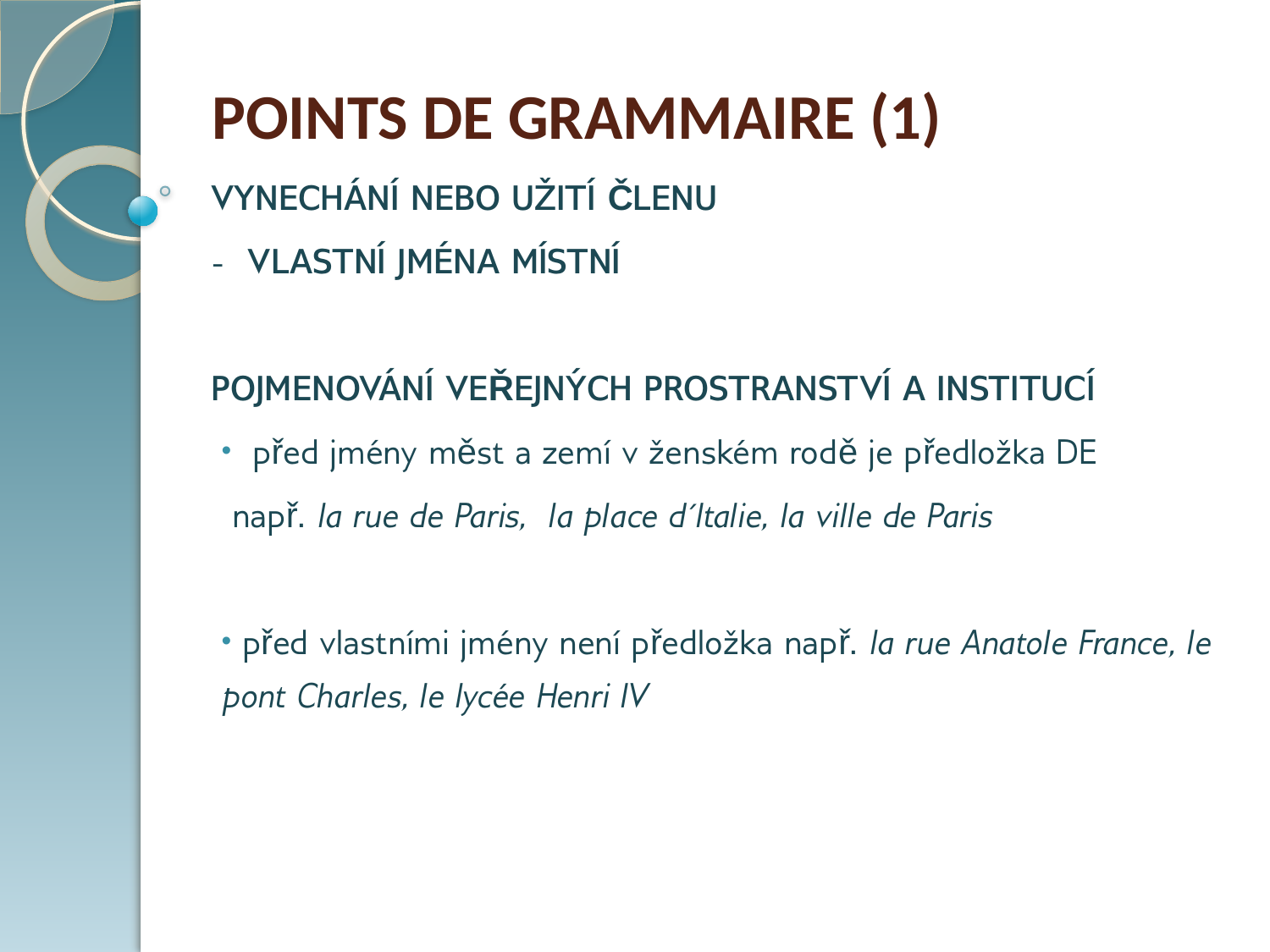

# POINTS DE GRAMMAIRE (1)
VYNECHÁNÍ NEBO UŽITÍ ČLENU
-  VLASTNÍ JMÉNA MÍSTNÍ

POJMENOVÁNÍ VEŘEJNÝCH PROSTRANSTVÍ A INSTITUCÍ
  před jmény měst a zemí v ženském rodě je předložka DE
 např. la rue de Paris,  la place d´Italie, la ville de Paris

 před vlastními jmény není předložka např. la rue Anatole France, le pont Charles, le lycée Henri IV